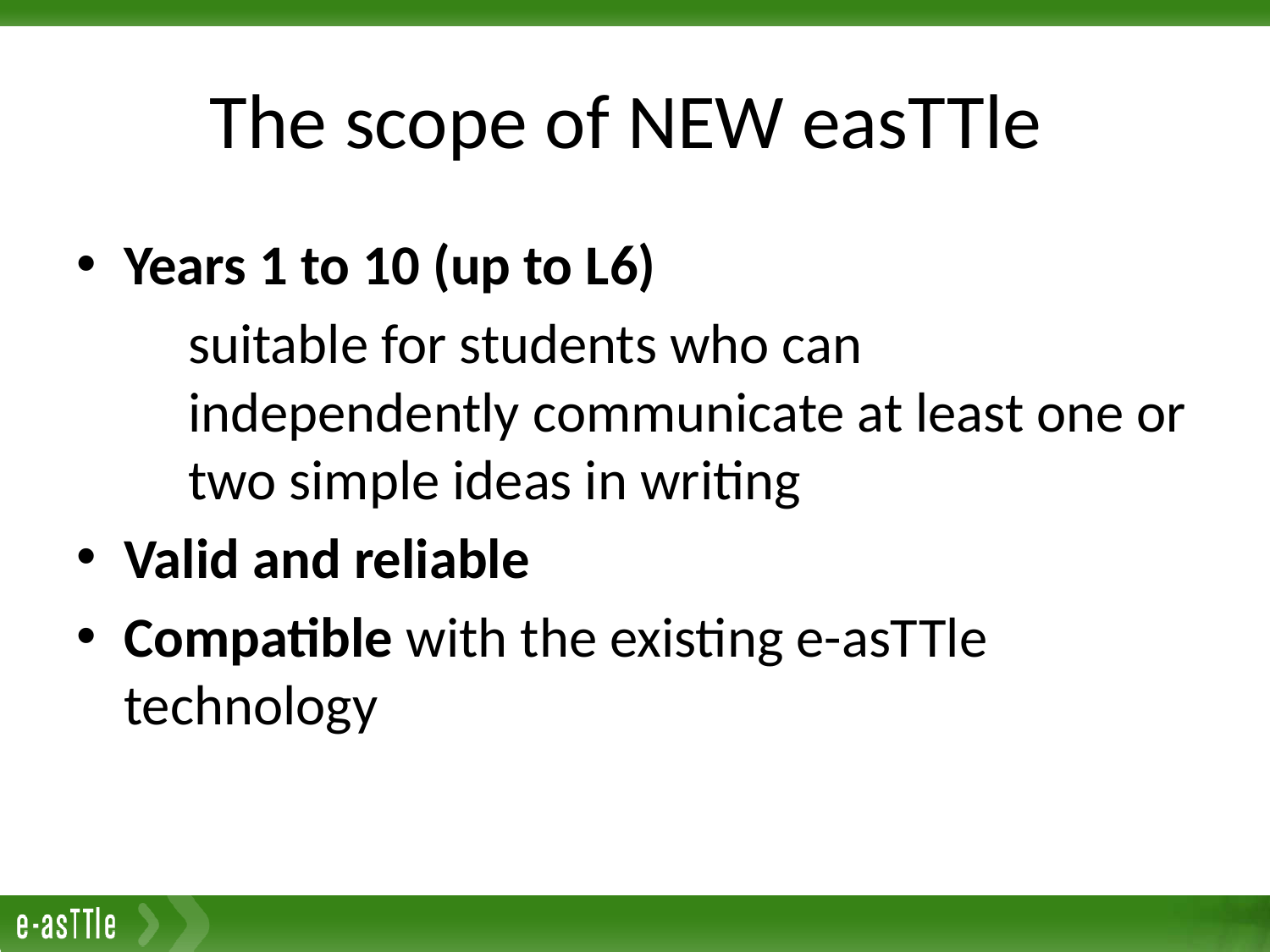

# The scope of NEW easTTle
Years 1 to 10 (up to L6)
	suitable for students who can independently communicate at least one or two simple ideas in writing
Valid and reliable
Compatible with the existing e-asTTle technology